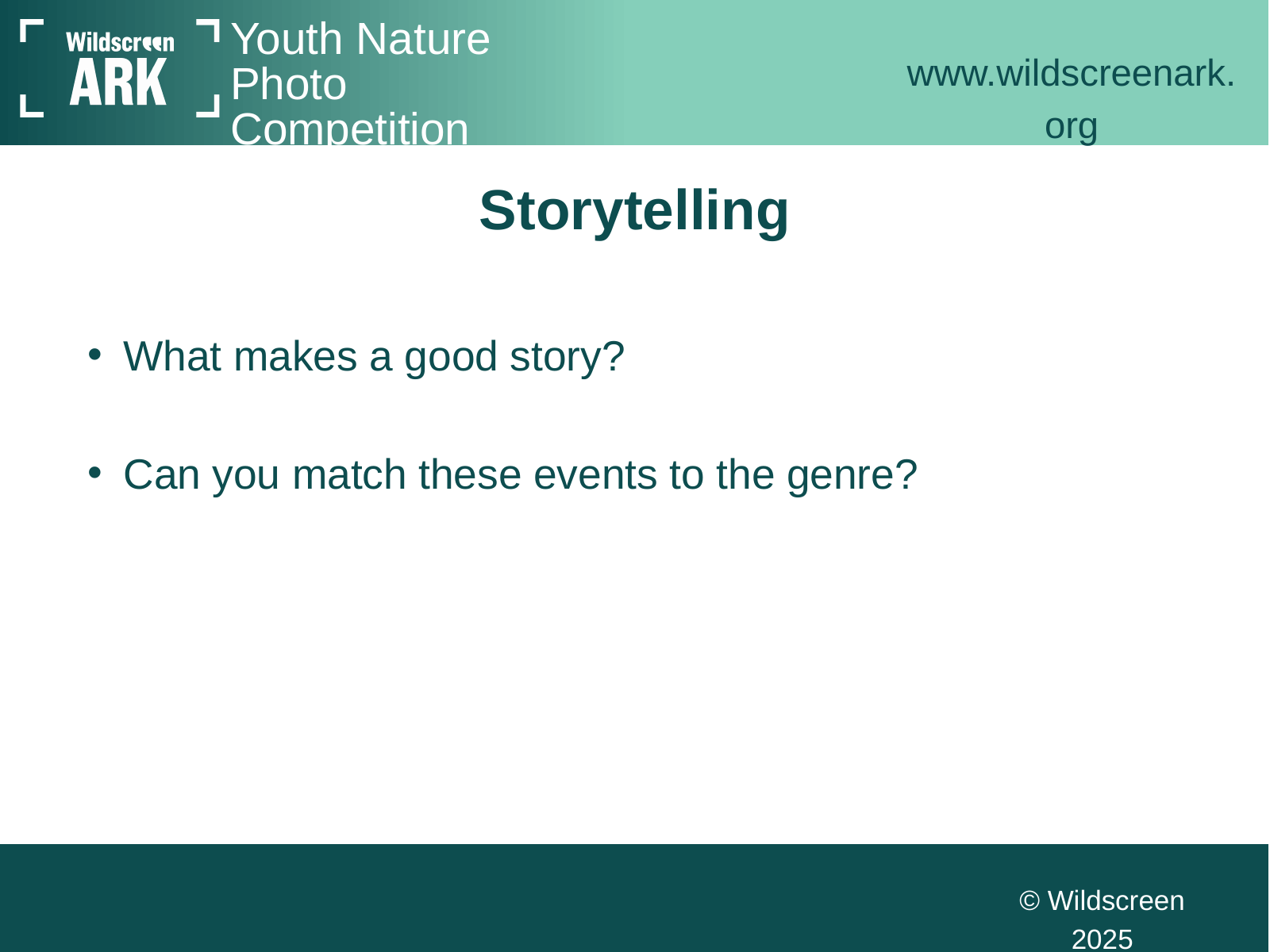

www.wildscreenark.org

Youth Nature Photo Competition

Storytelling

What makes a good story?

Can you match these events to the genre?

© Wildscreen 2025